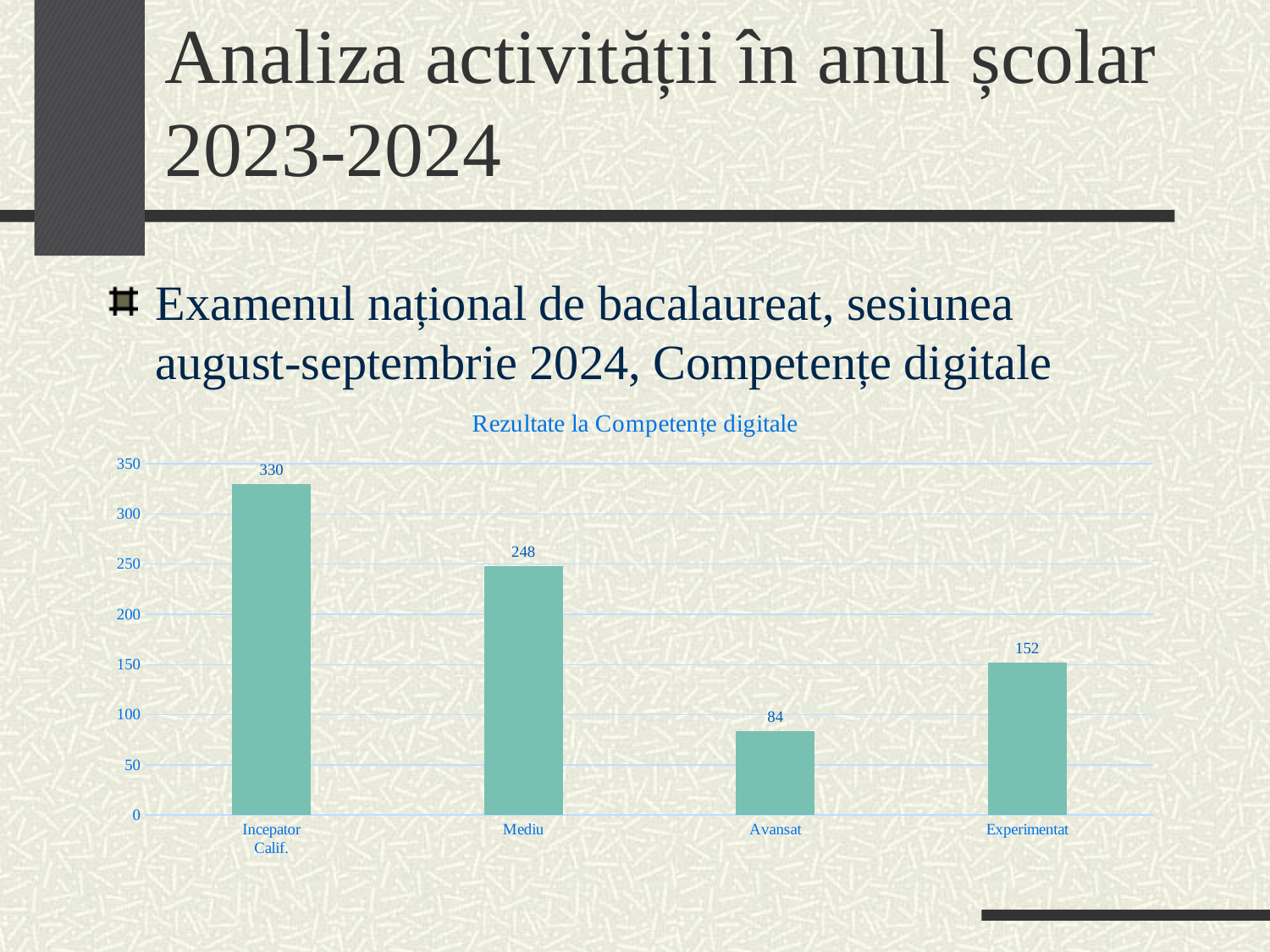

# Analiza activității în anul școlar 2023-2024
Examenul național de bacalaureat, sesiunea august-septembrie 2024, Competențe digitale

### Chart: Rezultate la Competențe digitale

| Category |  |
|---|---|
| Incepator
Calif. | 330.0 |
| Mediu | 248.0 |
| Avansat | 84.0 |
| Experimentat | 152.0 |